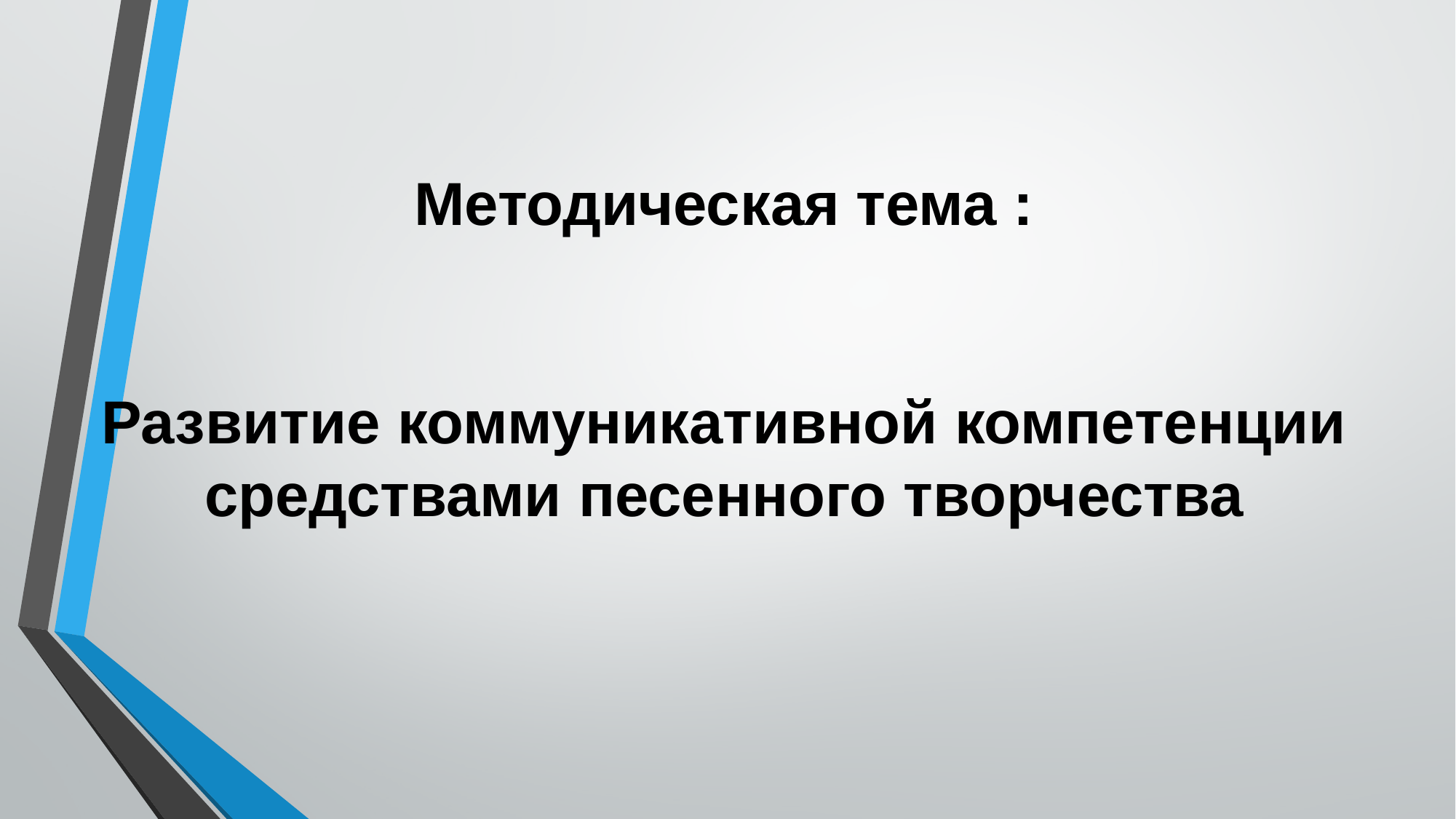

# Методическая тема : Развитие коммуникативной компетенции средствами песенного творчества